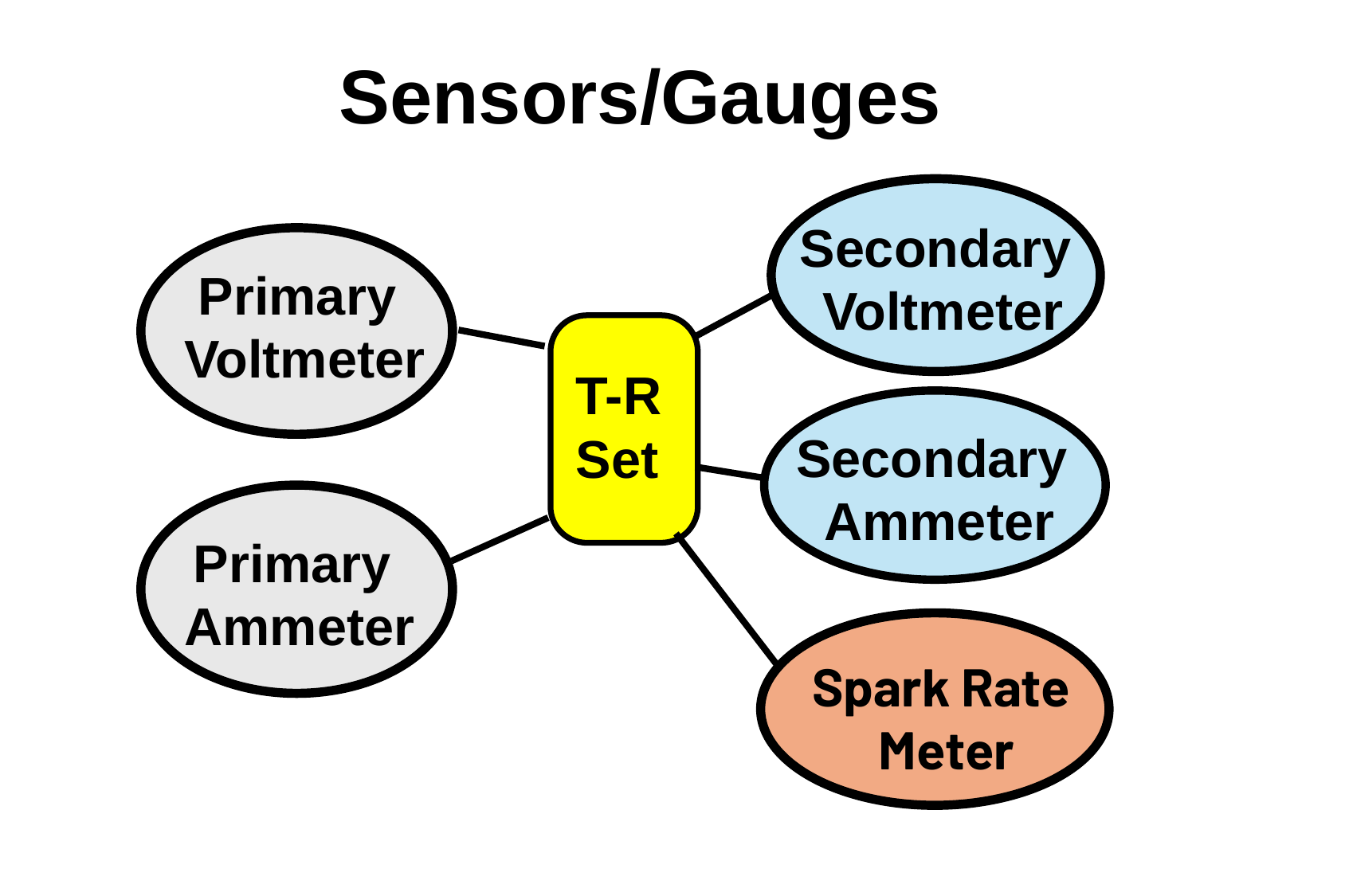

Sensors/Gauges

Secondary
Voltmeter

Primary
Voltmeter

T-R
Set

Secondary
Ammeter

Primary
Ammeter

Spark Rate
Meter